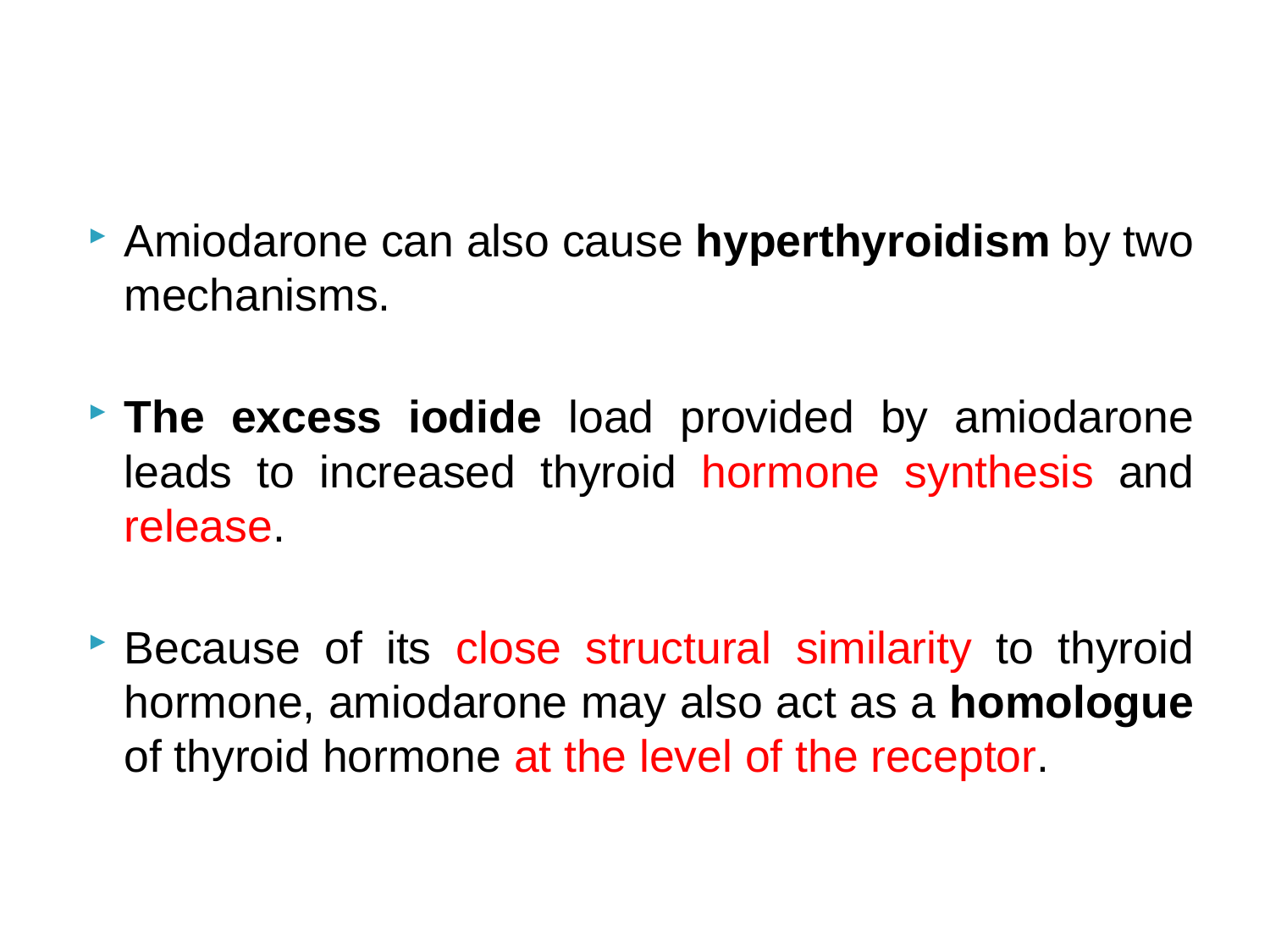

#
Amiodarone can also cause hyperthyroidism by two mechanisms.

The excess iodide load provided by amiodarone leads to increased thyroid hormone synthesis and release.

Because of its close structural similarity to thyroid hormone, amiodarone may also act as a homologue of thyroid hormone at the level of the receptor.